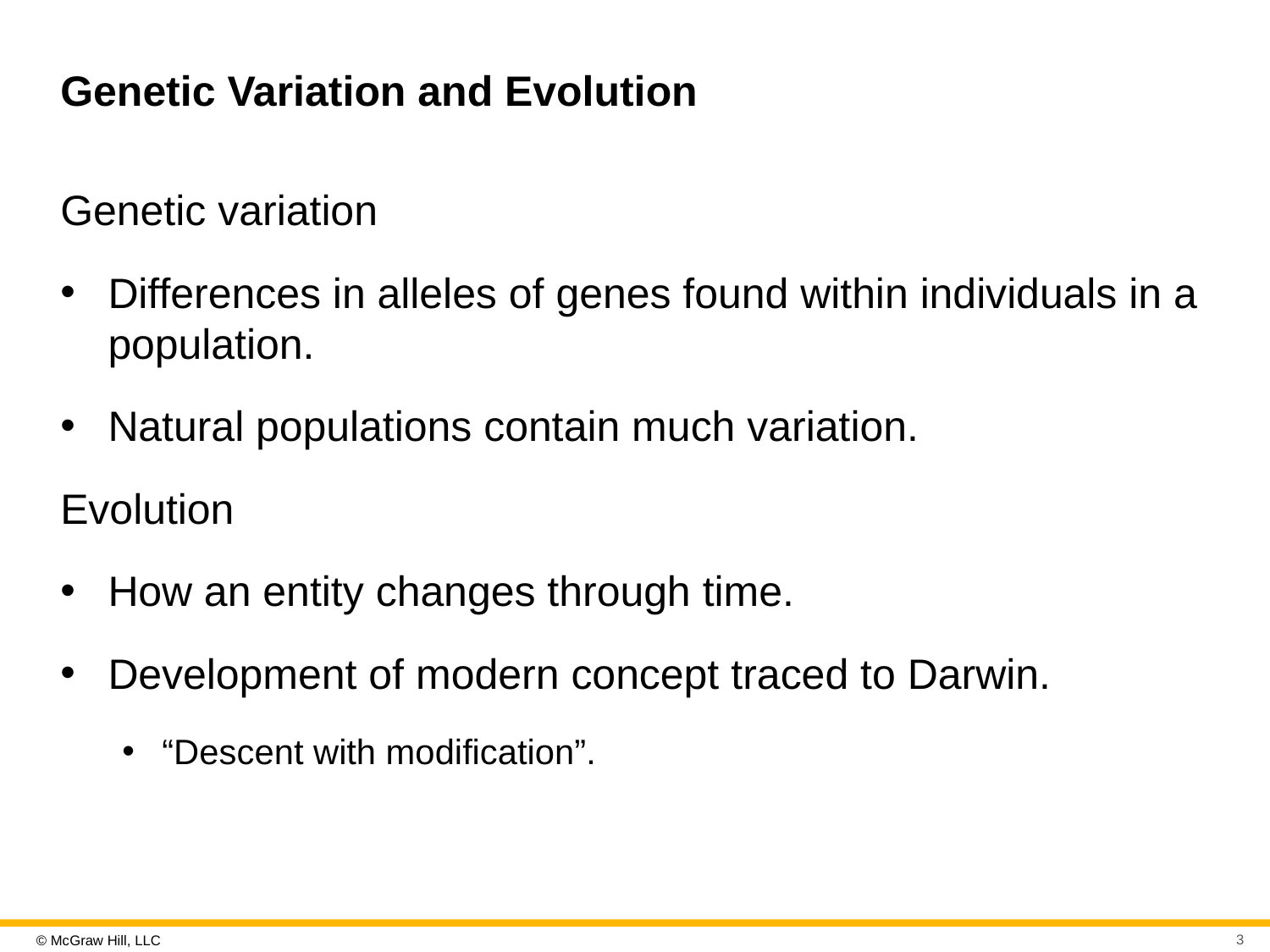

# Genetic Variation and Evolution
Genetic variation
Differences in alleles of genes found within individuals in a population.
Natural populations contain much variation.
Evolution
How an entity changes through time.
Development of modern concept traced to Darwin.
“Descent with modification”.
3